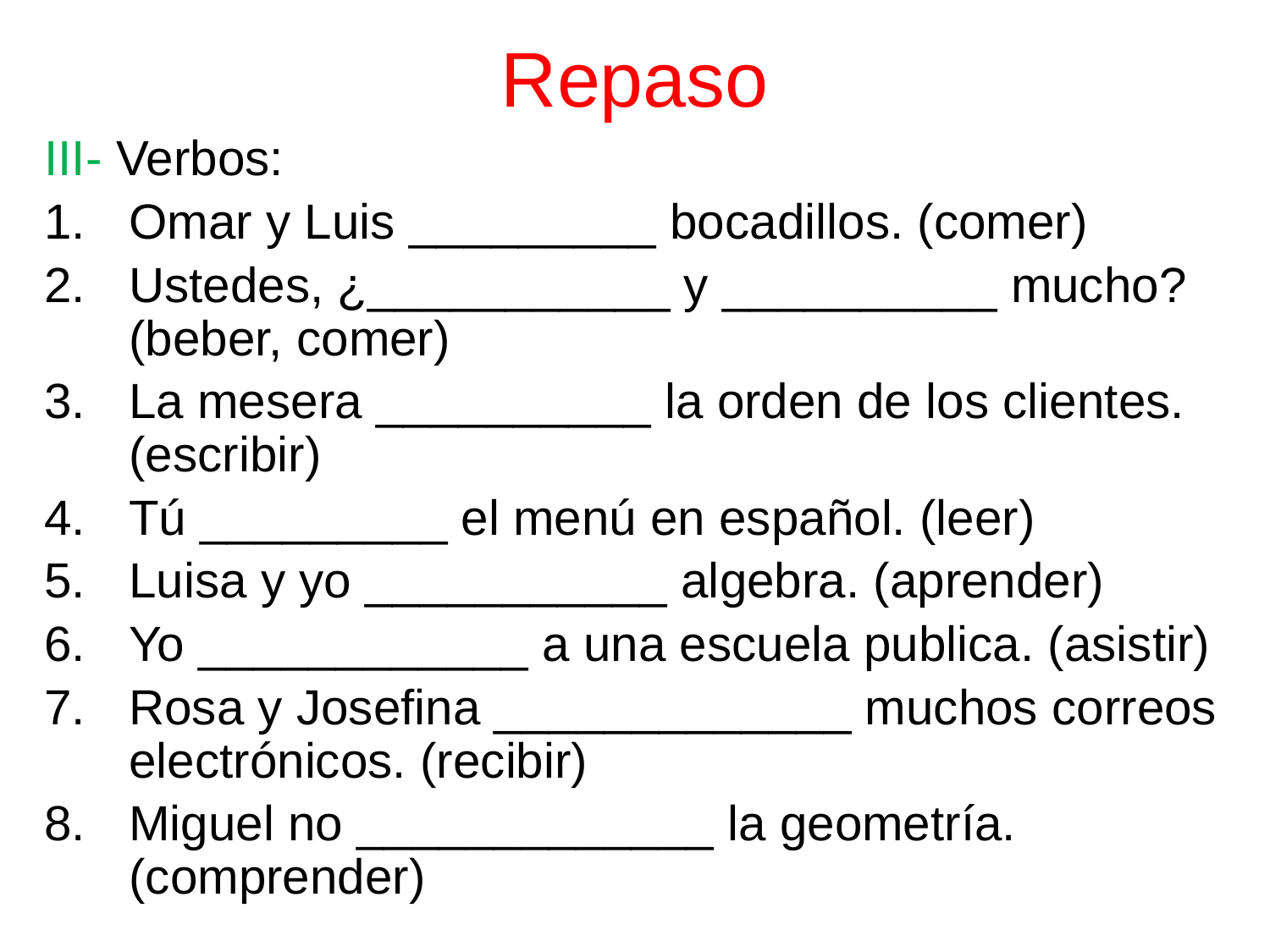

# Repaso
III- Verbos:
Omar y Luis _________ bocadillos. (comer)
Ustedes, ¿___________ y __________ mucho? (beber, comer)
La mesera __________ la orden de los clientes. (escribir)
Tú _________ el menú en español. (leer)
Luisa y yo ___________ algebra. (aprender)
Yo ____________ a una escuela publica. (asistir)
Rosa y Josefina _____________ muchos correos electrónicos. (recibir)
Miguel no _____________ la geometría. (comprender)